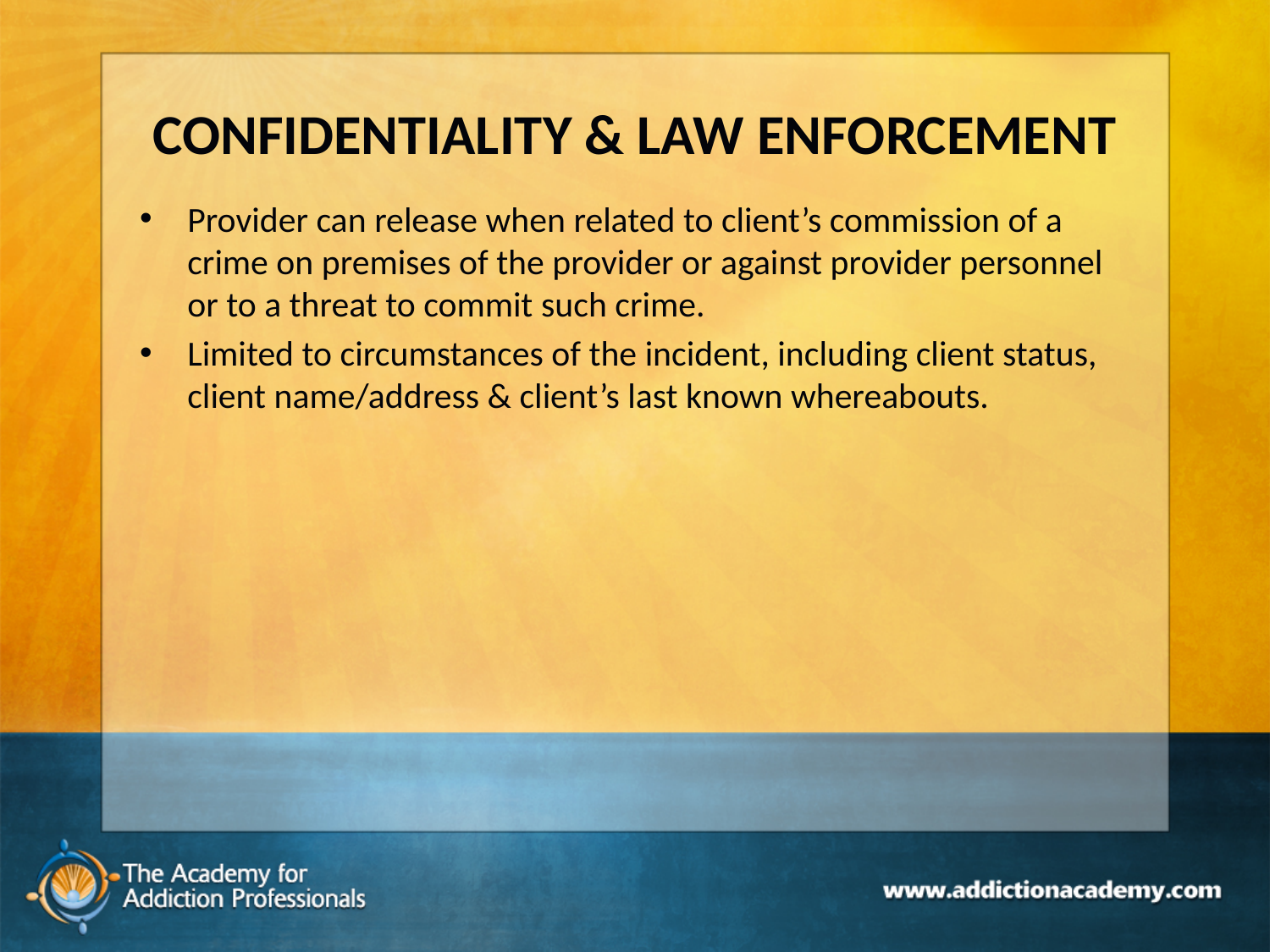

# CONFIDENTIALITY & LAW ENFORCEMENT
Provider can release when related to client’s commission of a crime on premises of the provider or against provider personnel or to a threat to commit such crime.
Limited to circumstances of the incident, including client status, client name/address & client’s last known whereabouts.
164